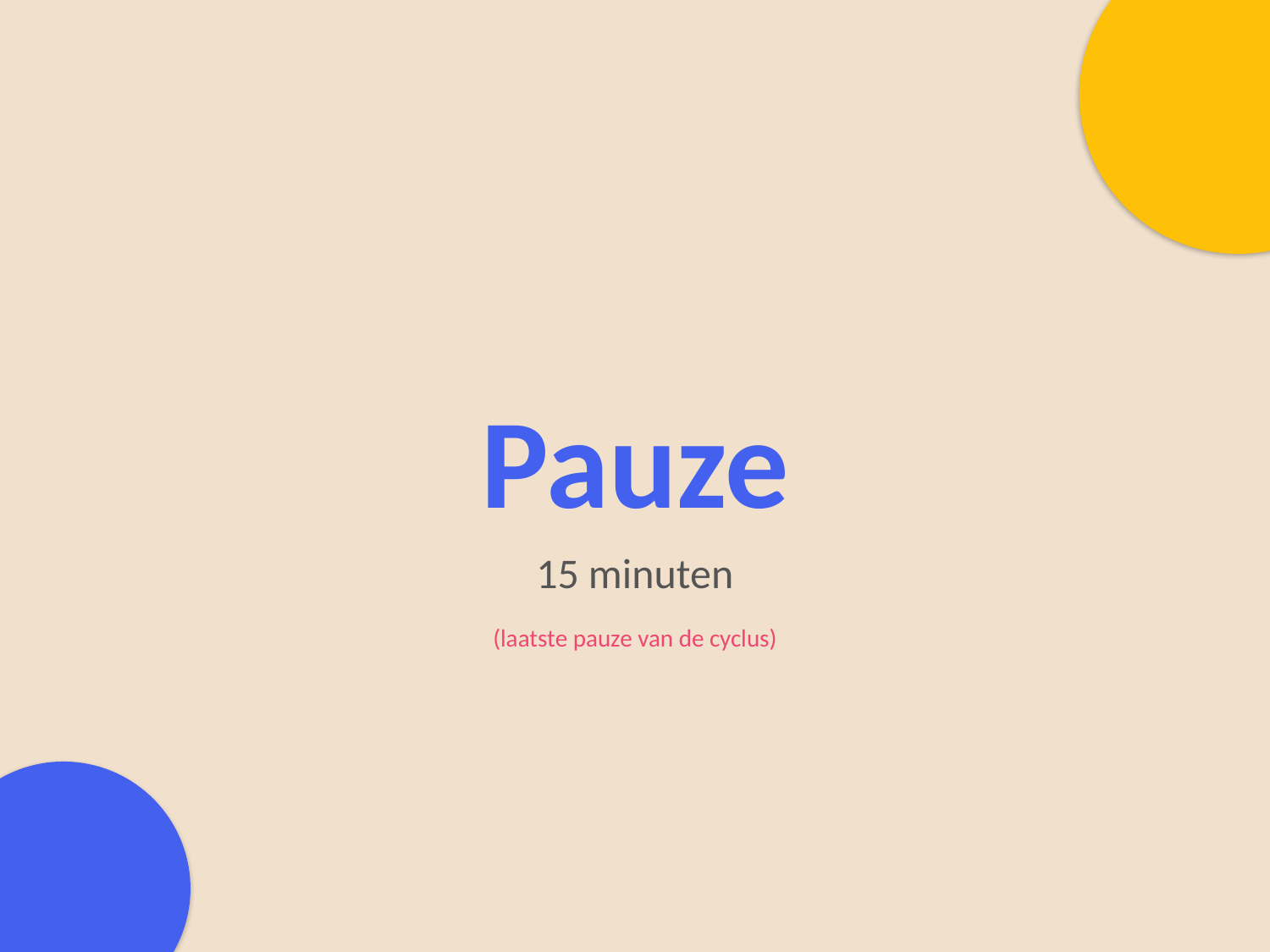

Pauze
15 minuten
(laatste pauze van de cyclus)